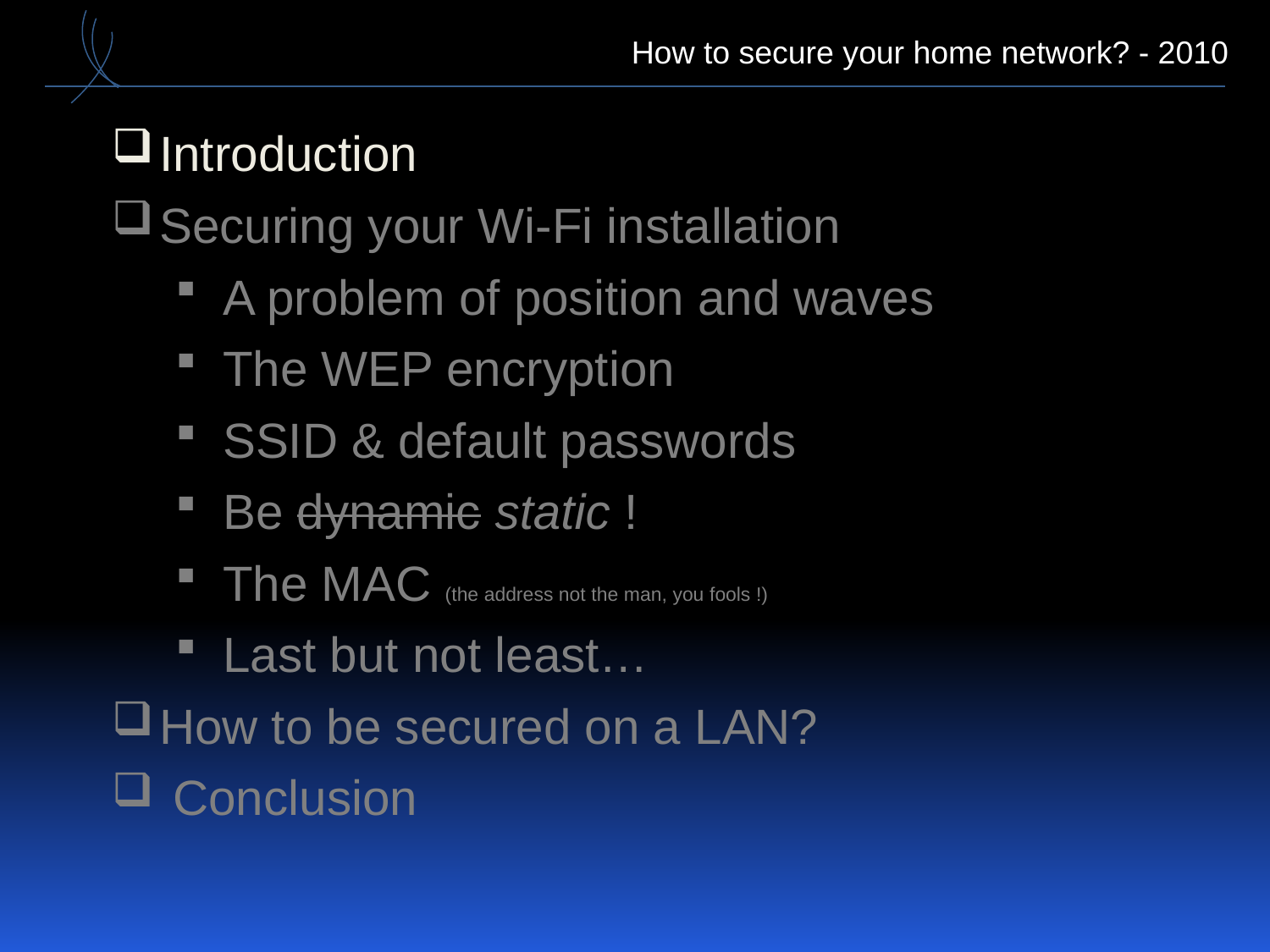

How to secure your home network? - 2010
Introduction
Securing your Wi-Fi installation
A problem of position and waves
The WEP encryption
SSID & default passwords
Be dynamic static !
The MAC (the address not the man, you fools !)
Last but not least…
How to be secured on a LAN?
 Conclusion